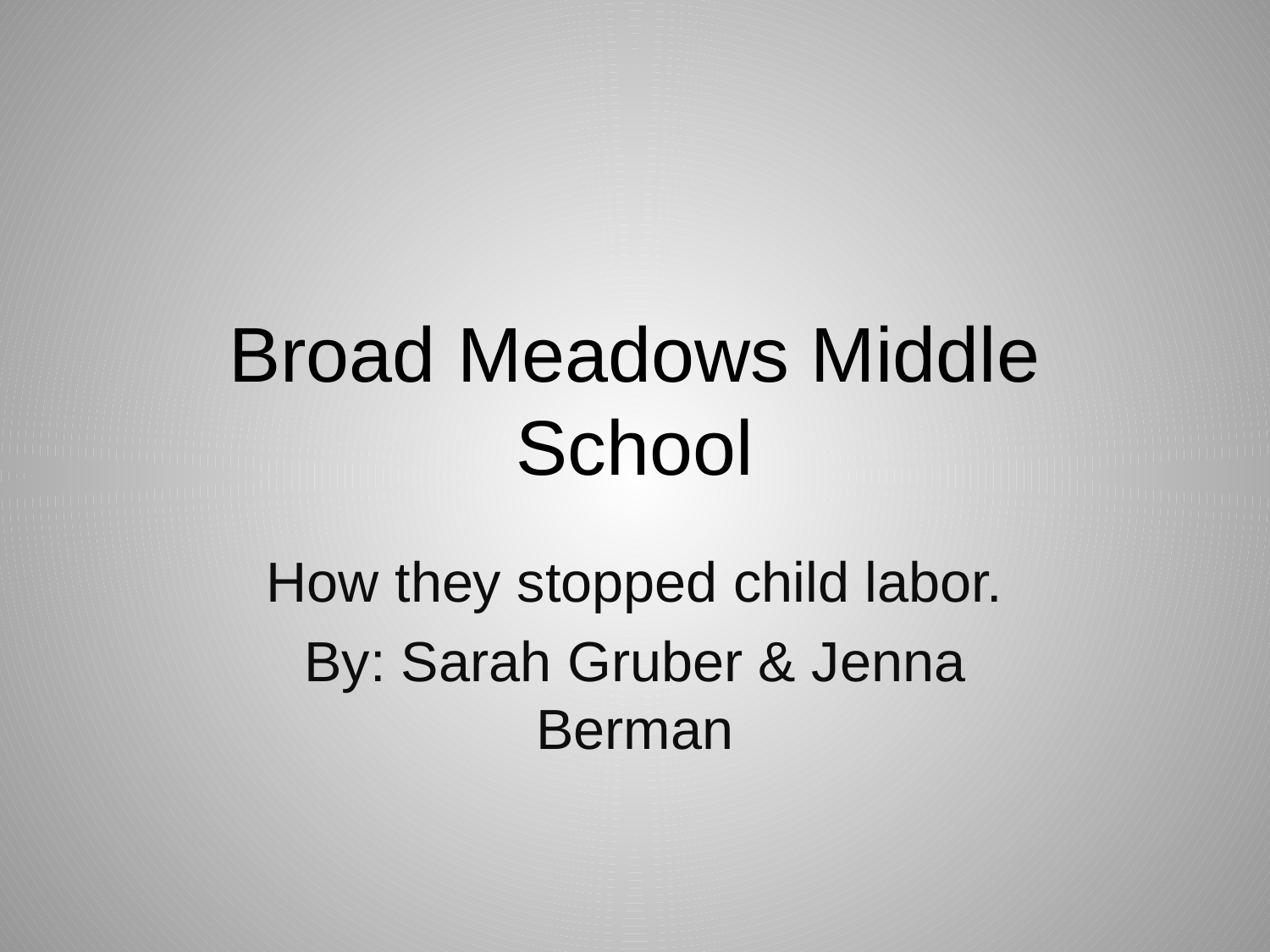

# Broad Meadows Middle School
How they stopped child labor.
By: Sarah Gruber & Jenna Berman